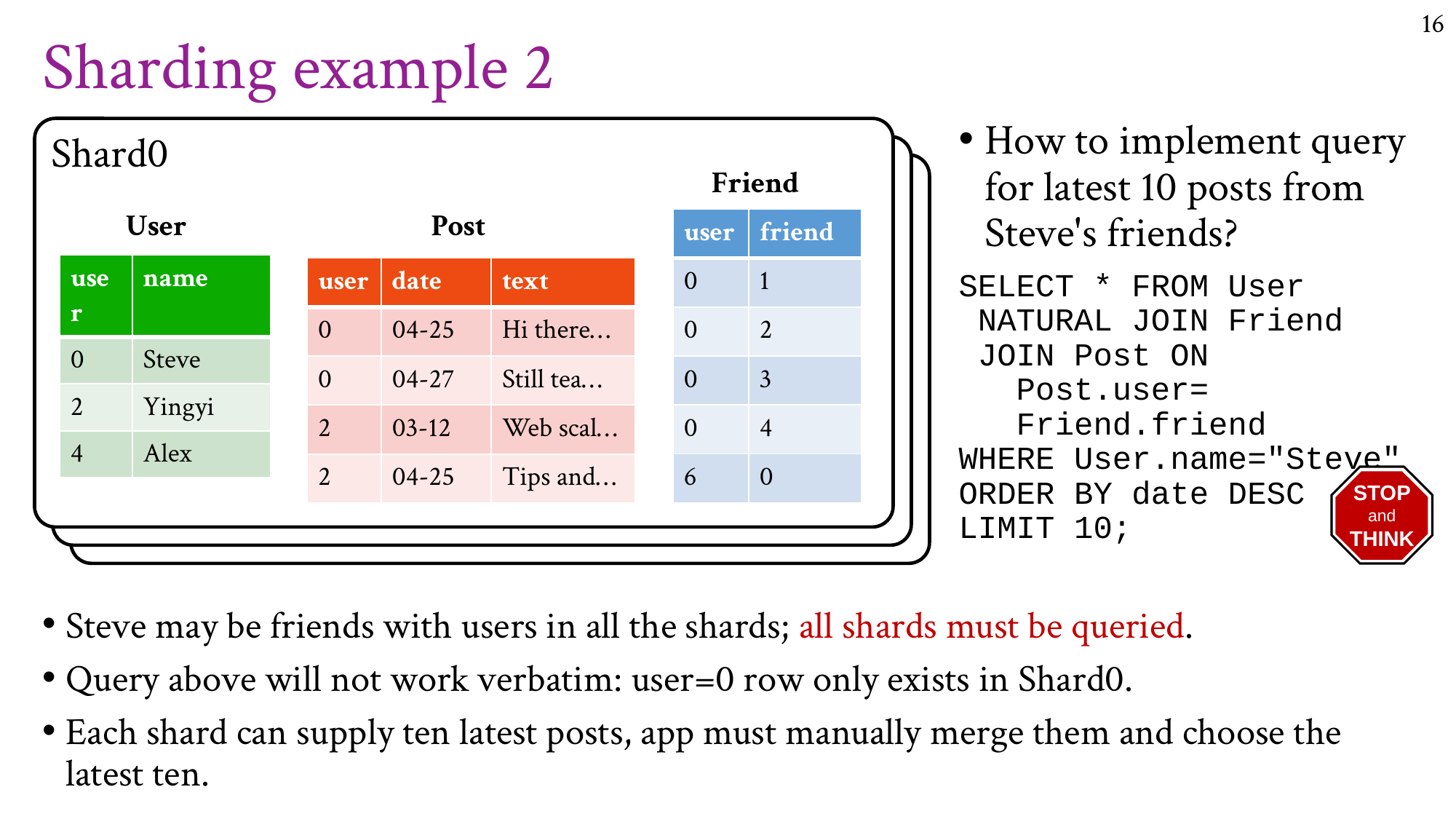

# Sharding example 2
How to implement query for latest 10 posts from Steve's friends?
SELECT * FROM User
 NATURAL JOIN Friend
 JOIN Post ON
   Post.user=
   Friend.friend
WHERE User.name="Steve" ORDER BY date DESC LIMIT 10;

Shard0

Friend
User
Post
| user | friend |
| --- | --- |
| 0 | 1 |
| 0 | 2 |
| 0 | 3 |
| 0 | 4 |
| 6 | 0 |
| user | name |
| --- | --- |
| 0 | Steve |
| 2 | Yingyi |
| 4 | Alex |
| user | date | text |
| --- | --- | --- |
| 0 | 04-25 | Hi there… |
| 0 | 04-27 | Still tea… |
| 2 | 03-12 | Web scal… |
| 2 | 04-25 | Tips and… |

STOP
and
THINK

Steve may be friends with users in all the shards; all shards must be queried.
Query above will not work verbatim: user=0 row only exists in Shard0.
Each shard can supply ten latest posts, app must manually merge them and choose the latest ten.